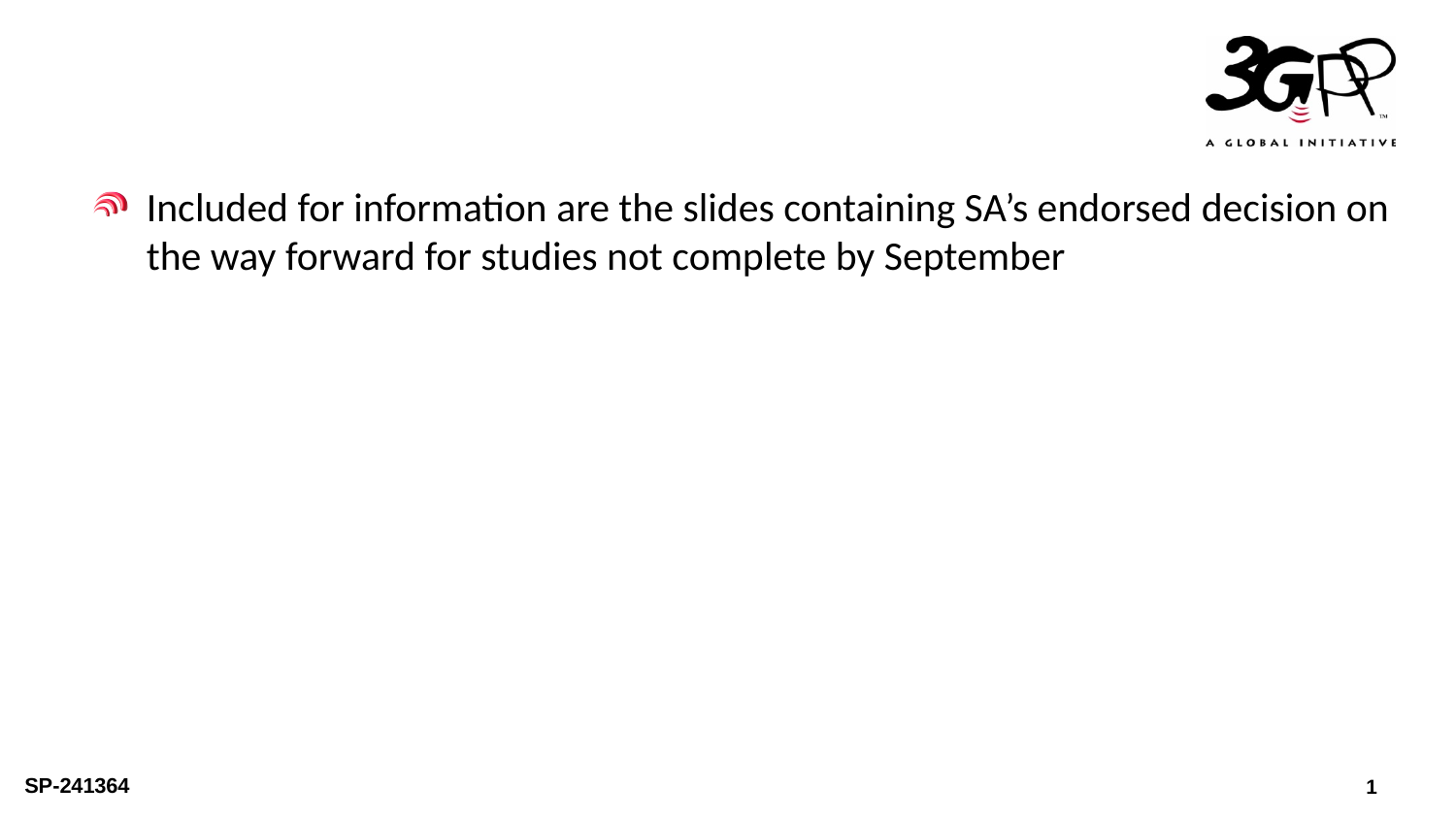

Included for information are the slides containing SA’s endorsed decision on the way forward for studies not complete by September